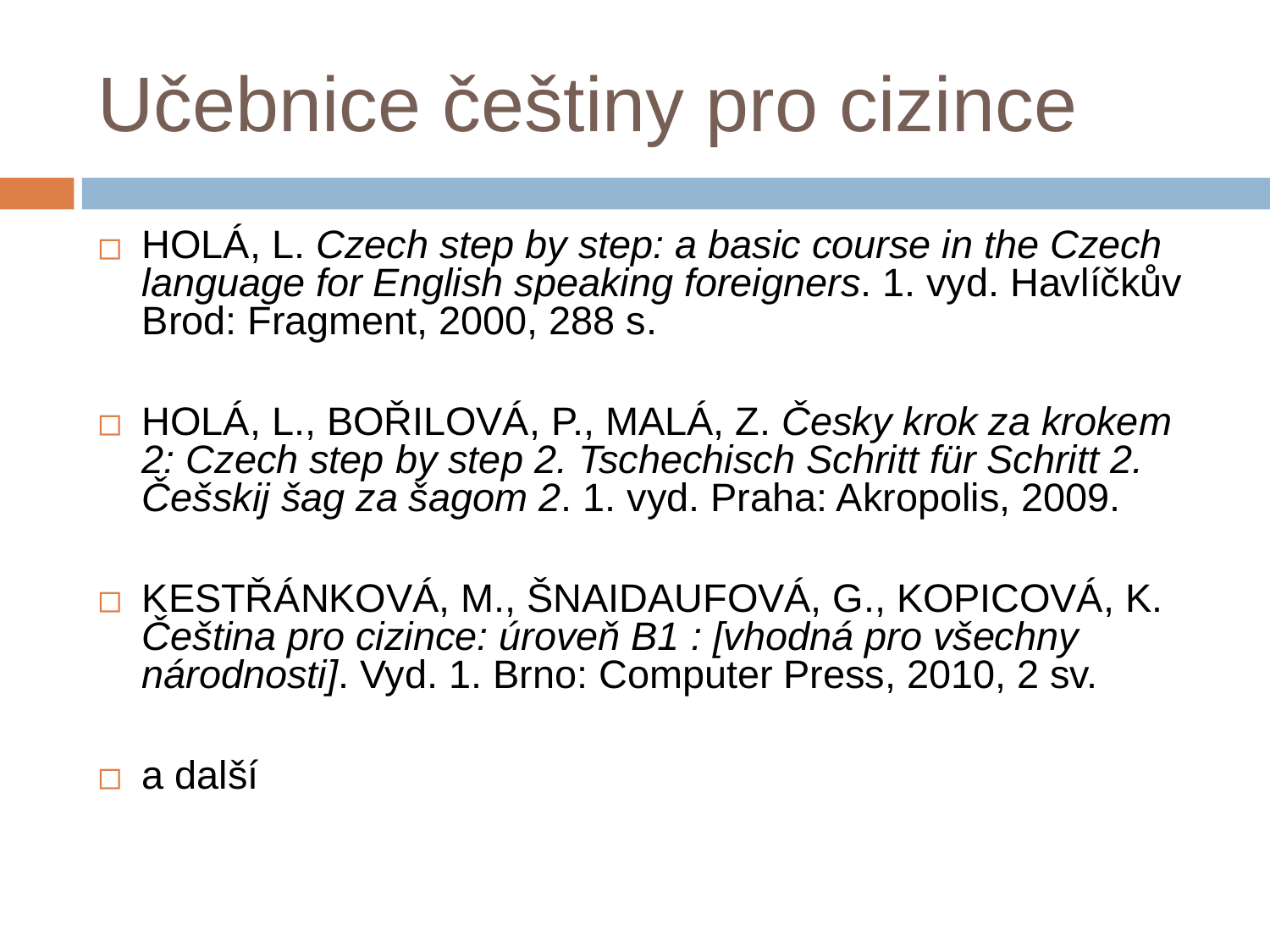

# Učebnice češtiny pro cizince
HOLÁ, L. Czech step by step: a basic course in the Czech language for English speaking foreigners. 1. vyd. Havlíčkův Brod: Fragment, 2000, 288 s.

HOLÁ, L., BOŘILOVÁ, P., MALÁ, Z. Česky krok za krokem 2: Czech step by step 2. Tschechisch Schritt für Schritt 2. Češskij šag za šagom 2. 1. vyd. Praha: Akropolis, 2009.

KESTŘÁNKOVÁ, M., ŠNAIDAUFOVÁ, G., KOPICOVÁ, K. Čeština pro cizince: úroveň B1 : [vhodná pro všechny národnosti]. Vyd. 1. Brno: Computer Press, 2010, 2 sv.

a další